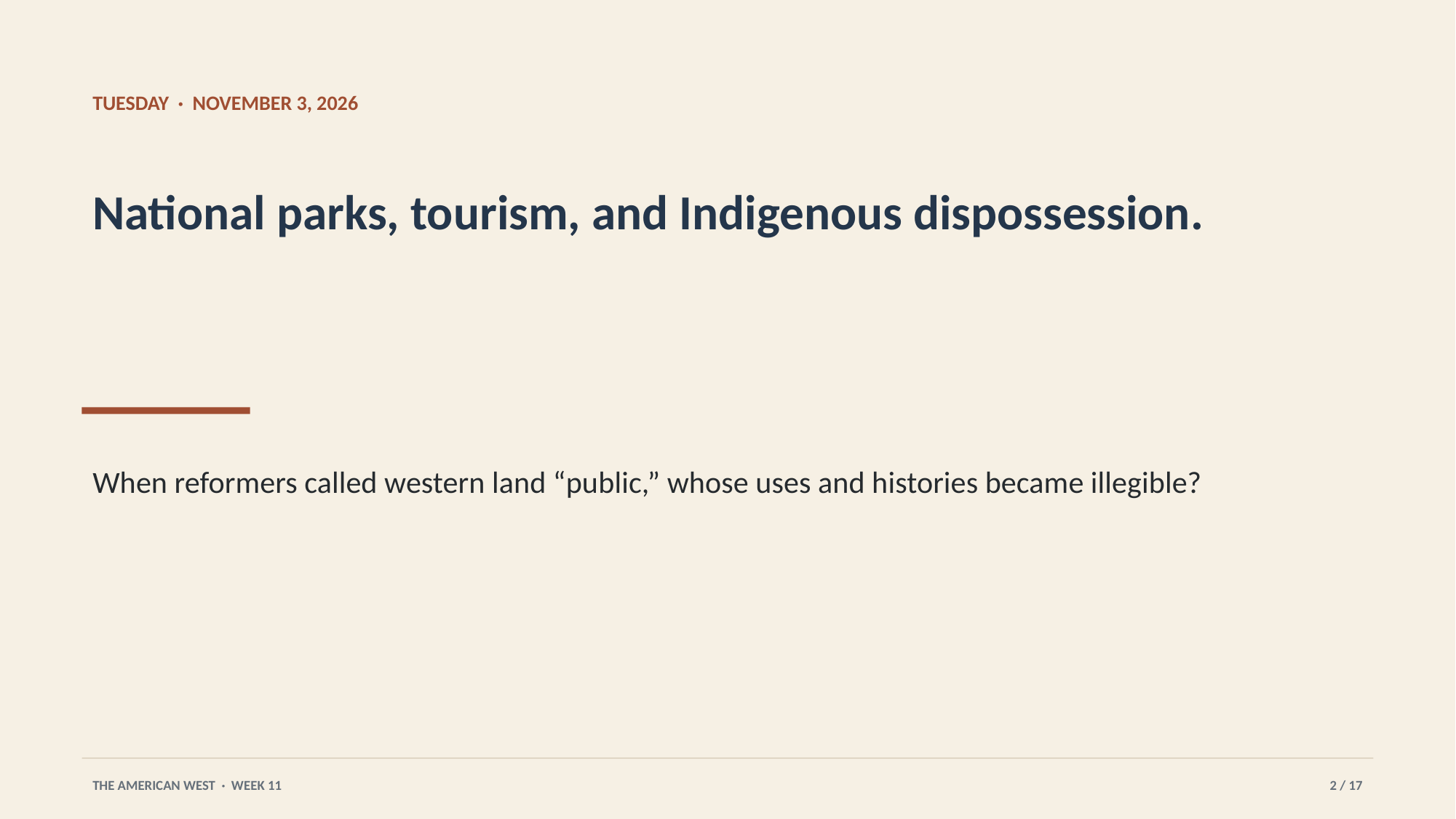

TUESDAY  ·  NOVEMBER 3, 2026
National parks, tourism, and Indigenous dispossession.

When reformers called western land “public,” whose uses and histories became illegible?

THE AMERICAN WEST  ·  WEEK 11
2 / 17